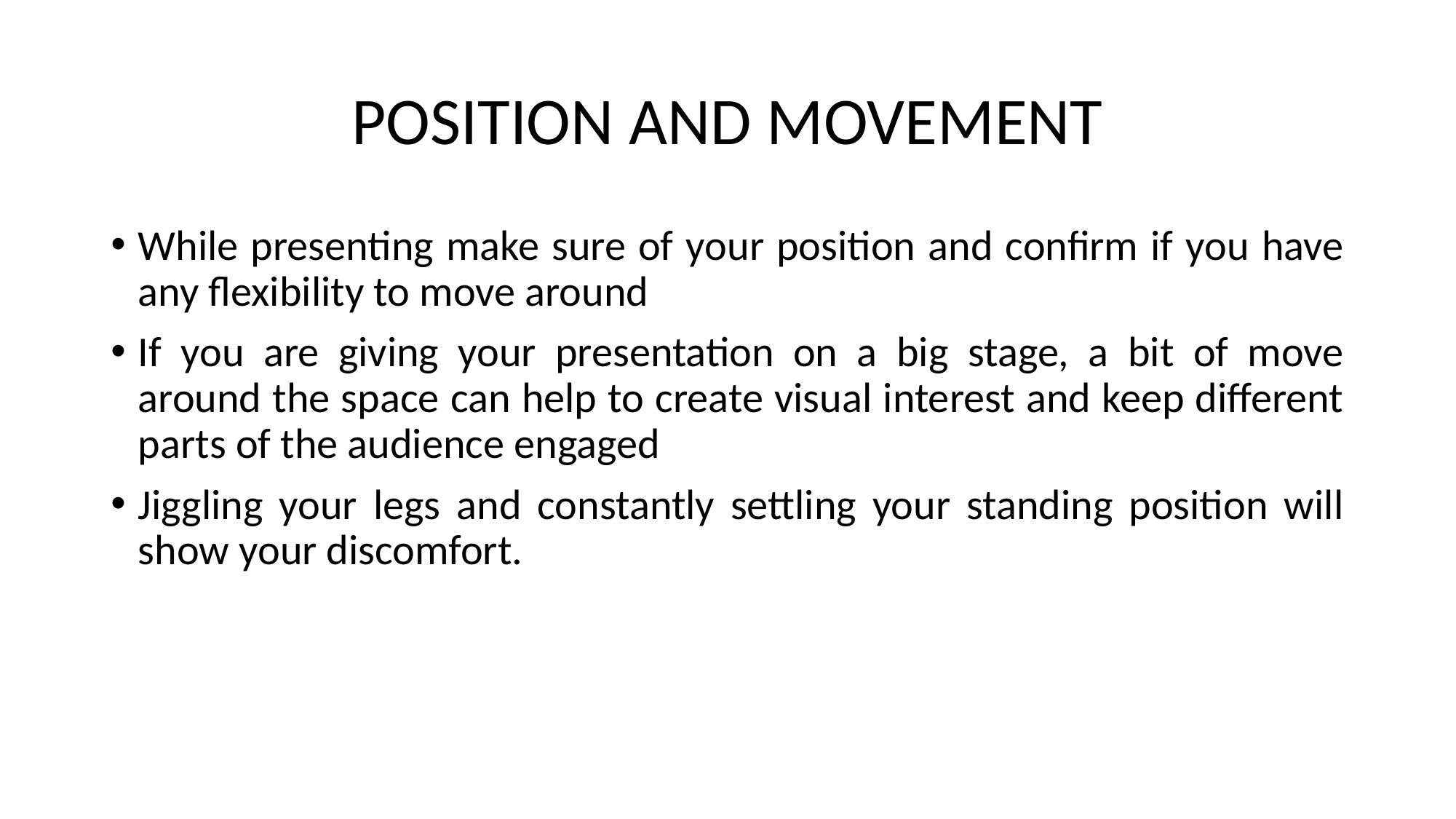

# POSITION AND MOVEMENT
While presenting make sure of your position and confirm if you have any flexibility to move around
If you are giving your presentation on a big stage, a bit of move around the space can help to create visual interest and keep different parts of the audience engaged
Jiggling your legs and constantly settling your standing position will show your discomfort.